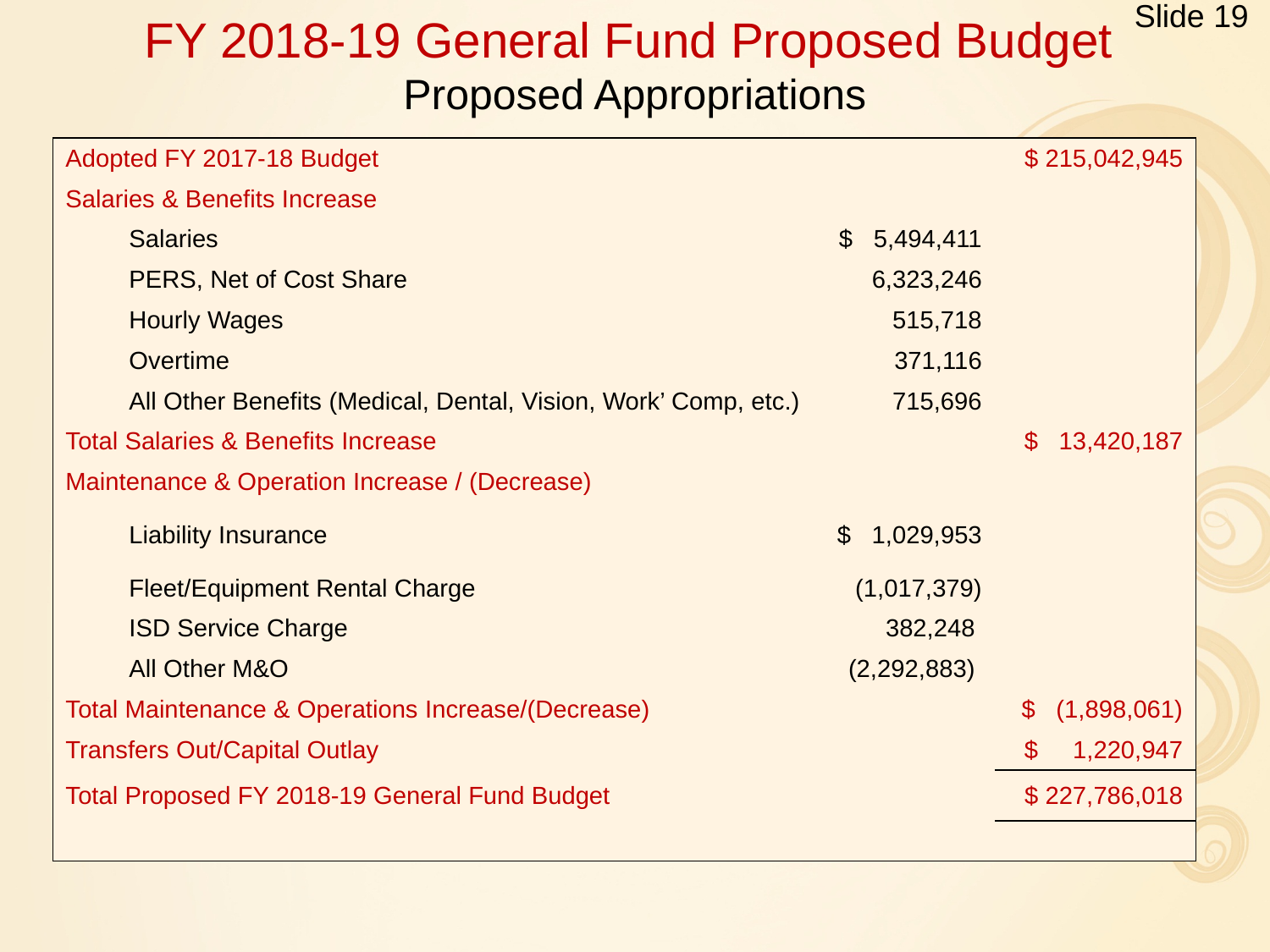

Slide 19
FY 2018-19 General Fund Proposed Budget
Proposed Appropriations
| Adopted FY 2017-18 Budget |  | $ 215,042,945 |
| --- | --- | --- |
| Salaries & Benefits Increase |  |  |
| Salaries | $ 5,494,411 |  |
| PERS, Net of Cost Share | 6,323,246 |  |
| Hourly Wages | 515,718 |  |
| Overtime | 371,116 |  |
| All Other Benefits (Medical, Dental, Vision, Work’ Comp, etc.) | 715,696 |  |
| Total Salaries & Benefits Increase |  | $ 13,420,187 |
| Maintenance & Operation Increase / (Decrease) |  |  |
| Liability Insurance | $ 1,029,953 |  |
| Fleet/Equipment Rental Charge | (1,017,379) |  |
| ISD Service Charge | 382,248 |  |
| All Other M&O | (2,292,883) |  |
| Total Maintenance & Operations Increase/(Decrease) |  | $ (1,898,061) |
| Transfers Out/Capital Outlay |  | $ 1,220,947 |
| Total Proposed FY 2018-19 General Fund Budget |  | $ 227,786,018 |
|  |  |  |